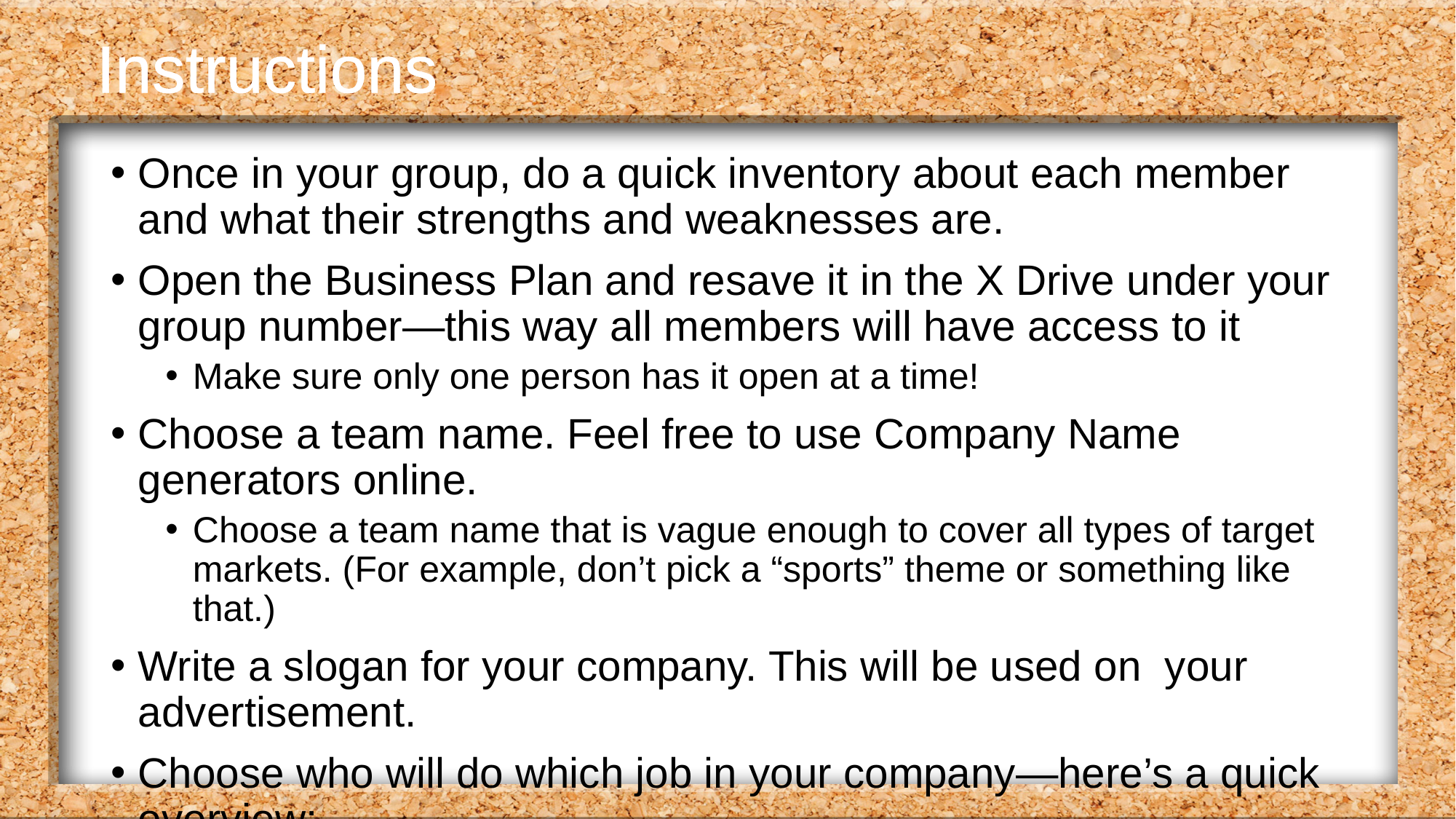

# Instructions
Once in your group, do a quick inventory about each member and what their strengths and weaknesses are.
Open the Business Plan and resave it in the X Drive under your group number—this way all members will have access to it
Make sure only one person has it open at a time!
Choose a team name. Feel free to use Company Name generators online.
Choose a team name that is vague enough to cover all types of target markets. (For example, don’t pick a “sports” theme or something like that.)
Write a slogan for your company. This will be used on  your advertisement.
Choose who will do which job in your company—here’s a quick overview: